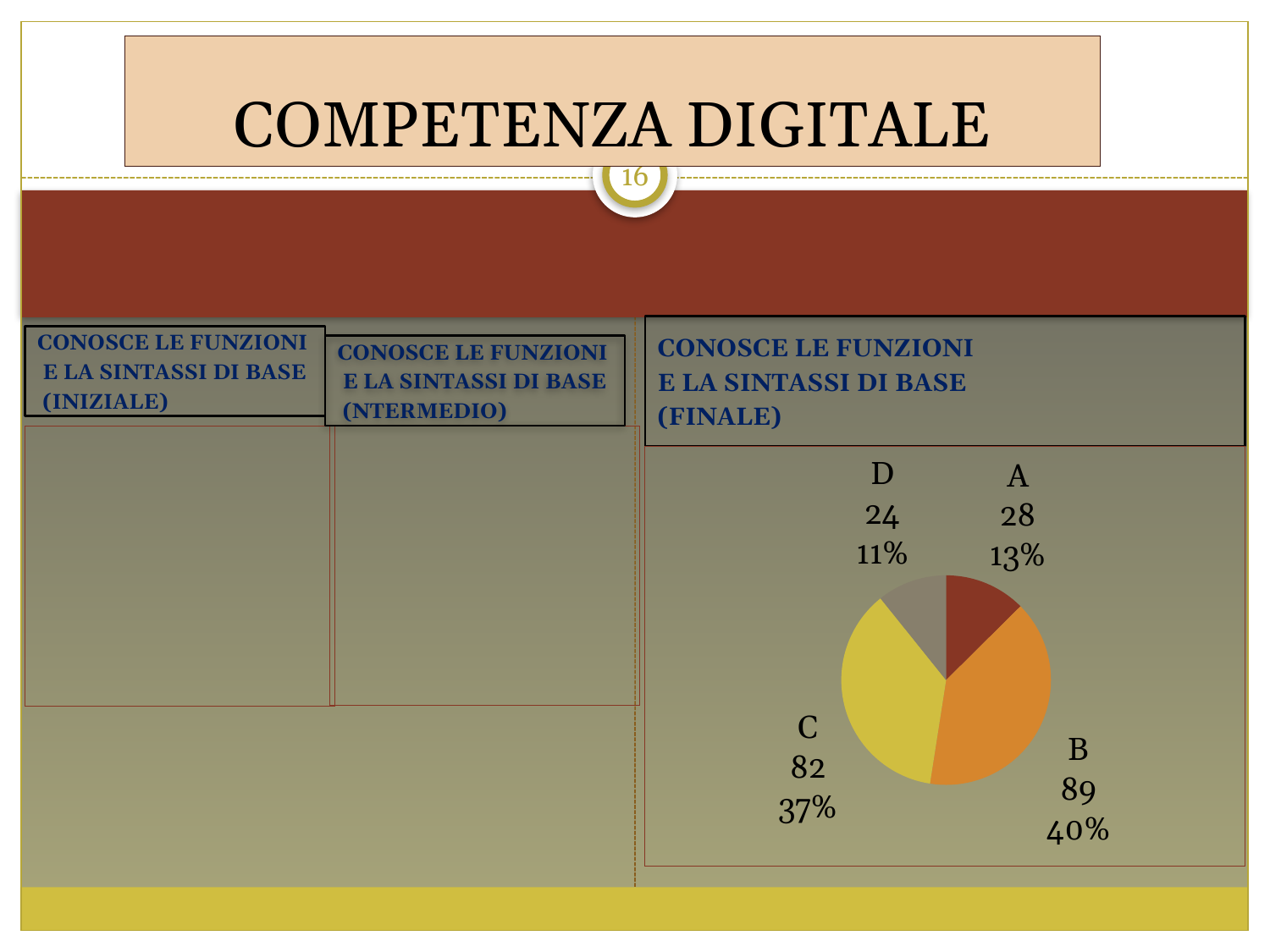

# COMPETENZA DIGITALE
16
CONOSCE LE FUNZIONI
E LA SINTASSI DI BASE
(FINALE)
CONOSCE LE FUNZIONI
 E LA SINTASSI DI BASE
 (INIZIALE)
CONOSCE LE FUNZIONI
 E LA SINTASSI DI BASE
 (NTERMEDIO)

### Chart

| Category | Vendite |
|---|---|
| A | 0.0 |
| B | 0.0 |
| C | 0.0 |
| D | 0.0 |

### Chart

| Category | Vendite |
|---|---|
| A | 0.0 |
| B | 0.0 |
| C | 0.0 |
| D | 0.0 |

### Chart

| Category | Vendite |
|---|---|
| A | 28.0 |
| B | 89.0 |
| C | 82.0 |
| D | 24.0 |